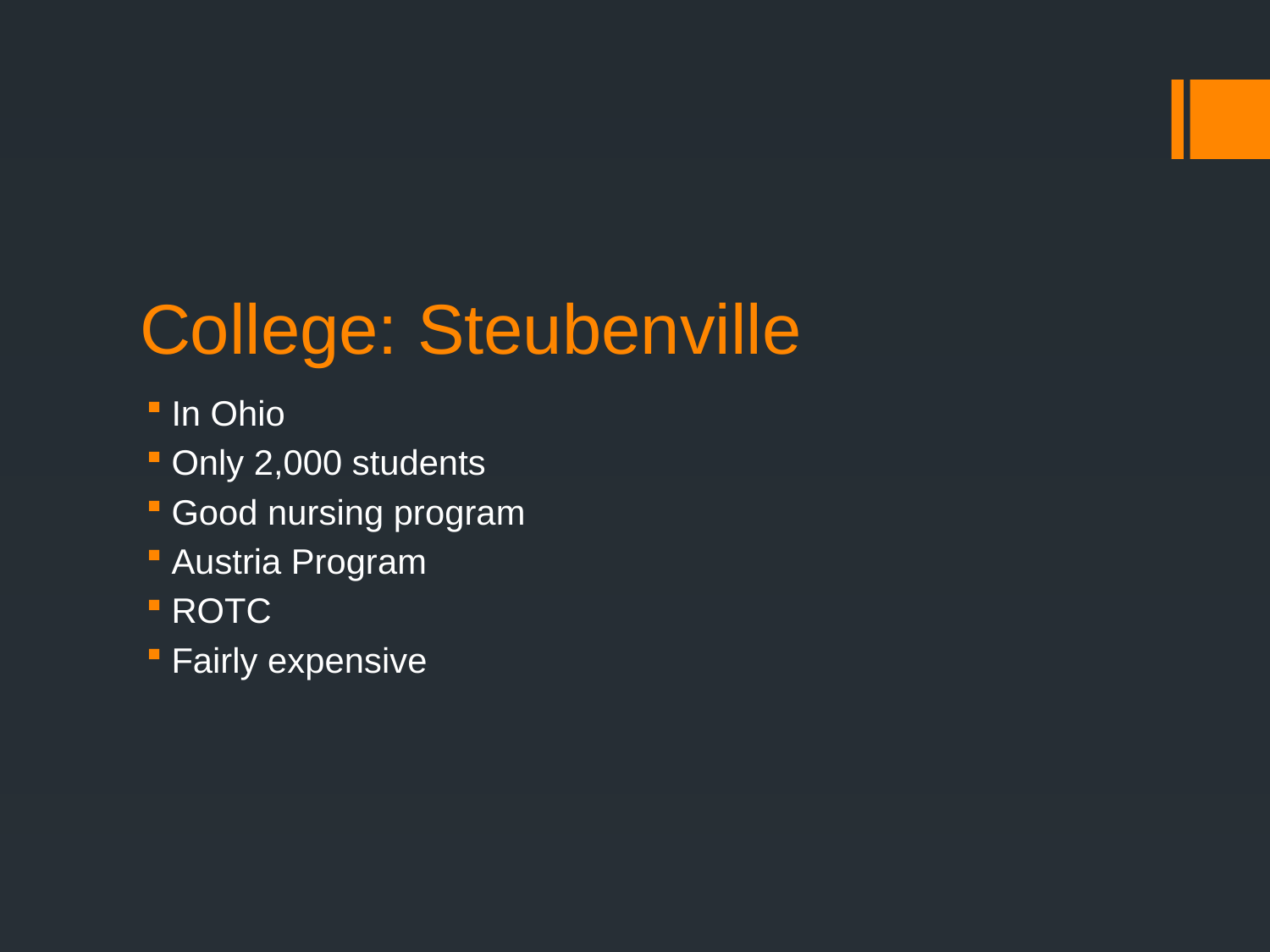

# College: Steubenville
In Ohio
Only 2,000 students
Good nursing program
Austria Program
ROTC
Fairly expensive